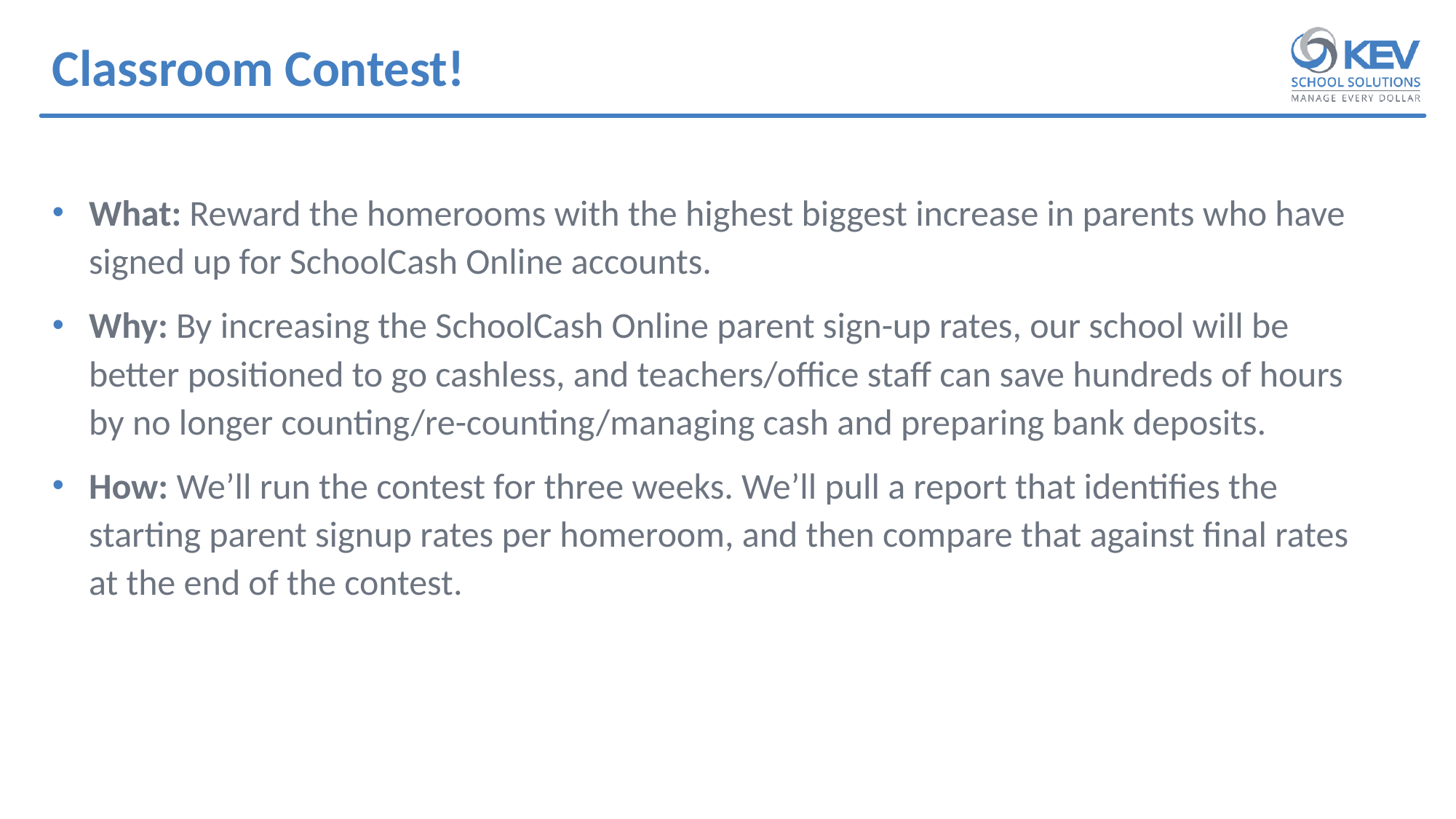

# Classroom Contest!
What: Reward the homerooms with the highest biggest increase in parents who have signed up for SchoolCash Online accounts.
Why: By increasing the SchoolCash Online parent sign-up rates, our school will be better positioned to go cashless, and teachers/office staff can save hundreds of hours by no longer counting/re-counting/managing cash and preparing bank deposits.
How: We’ll run the contest for three weeks. We’ll pull a report that identifies the starting parent signup rates per homeroom, and then compare that against final rates at the end of the contest.